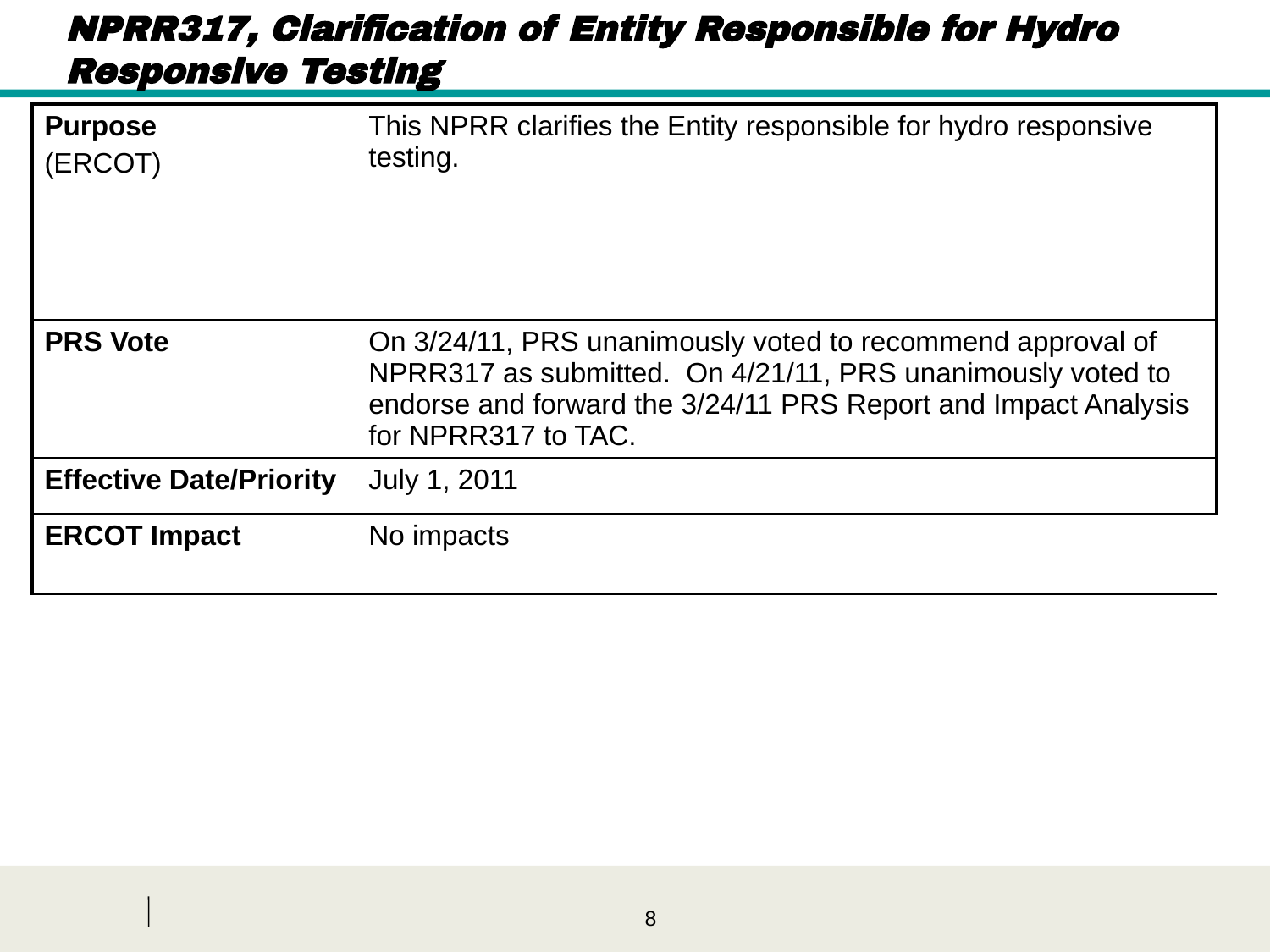

NPRR317, Clarification of Entity Responsible for Hydro Responsive Testing
| Purpose (ERCOT) | This NPRR clarifies the Entity responsible for hydro responsive testing. |
| --- | --- |
| PRS Vote | On 3/24/11, PRS unanimously voted to recommend approval of NPRR317 as submitted. On 4/21/11, PRS unanimously voted to endorse and forward the 3/24/11 PRS Report and Impact Analysis for NPRR317 to TAC. |
| Effective Date/Priority | July 1, 2011 |
| ERCOT Impact | No impacts |